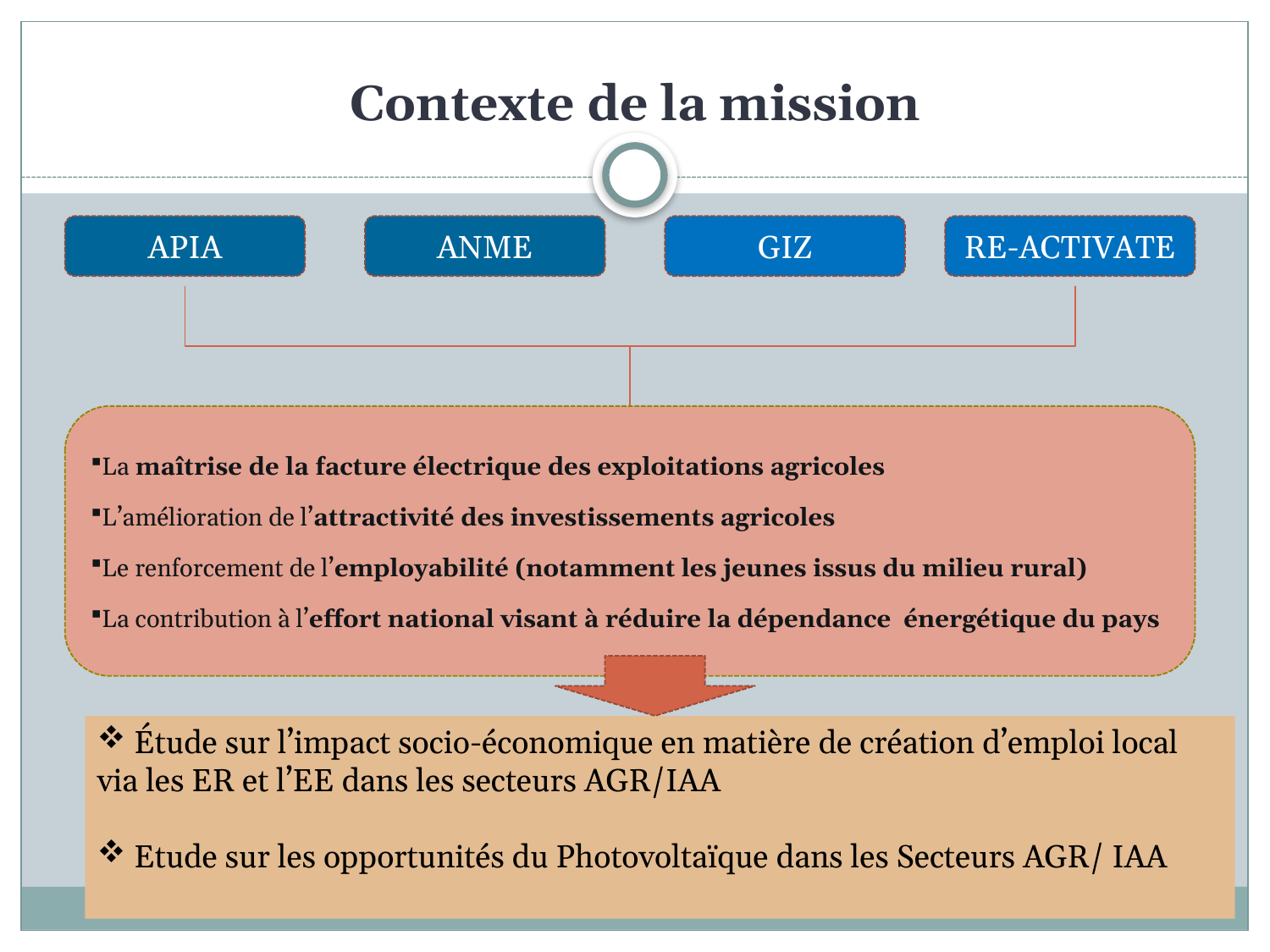

# Contexte de la mission
APIA
ANME
GIZ
RE-ACTIVATE

La maîtrise de la facture électrique des exploitations agricoles
L’amélioration de l’attractivité des investissements agricoles
Le renforcement de l’employabilité (notamment les jeunes issus du milieu rural)
La contribution à l’effort national visant à réduire la dépendance  énergétique du pays

 Étude sur l’impact socio-économique en matière de création d’emploi local via les ER et l’EE dans les secteurs AGR/IAA

 Etude sur les opportunités du Photovoltaïque dans les Secteurs AGR/ IAA